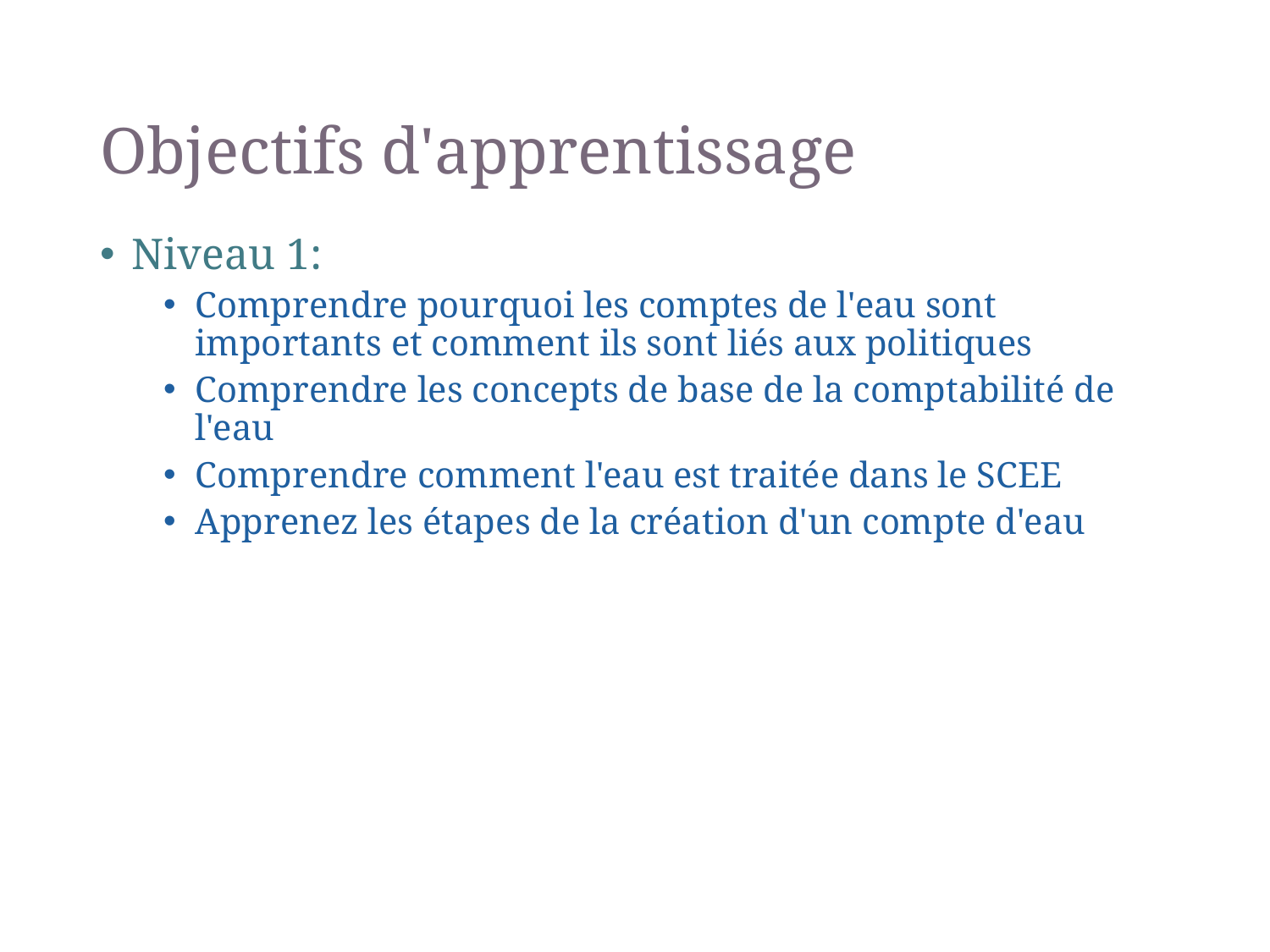

# Objectifs d'apprentissage
Niveau 1:
Comprendre pourquoi les comptes de l'eau sont importants et comment ils sont liés aux politiques
Comprendre les concepts de base de la comptabilité de l'eau
Comprendre comment l'eau est traitée dans le SCEE
Apprenez les étapes de la création d'un compte d'eau
11
SEEA-CF - Water accounts